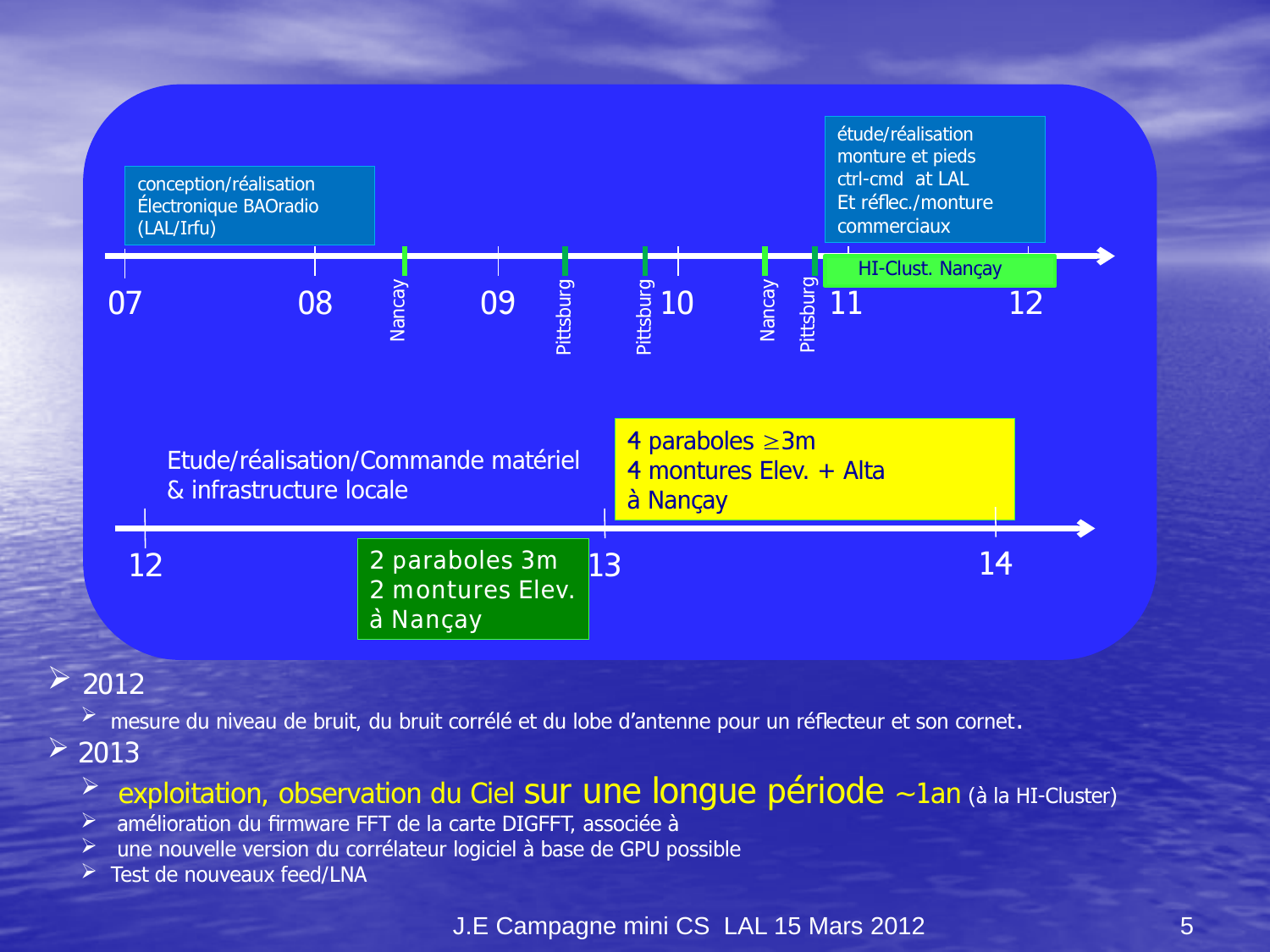

étude/réalisation monture et pieds
ctrl-cmd  at LAL
Et réflec./monture  commerciaux
conception/réalisation
Électronique BAOradio (LAL/Irfu)
HI-Clust. Nançay

07
08
09
10
11
12
Nancay
Nancay
Pittsburg
Pittsburg
Pittsburg
4 paraboles ≥3m
4 montures Elev. + Alta
à Nançay
Etude/réalisation/Commande matériel
& infrastructure locale
14
12
2 paraboles 3m
2 montures Elev.
à Nançay
13
 2012
mesure du niveau de bruit, du bruit corrélé et du lobe d’antenne pour un réflecteur et son cornet.
 2013
 exploitation, observation du Ciel sur une longue période ~1an (à la HI-Cluster)
 amélioration du firmware FFT de la carte DIGFFT, associée à
 une nouvelle version du corrélateur logiciel à base de GPU possible
Test de nouveaux feed/LNA
J.E Campagne mini CS  LAL 15 Mars 2012
5